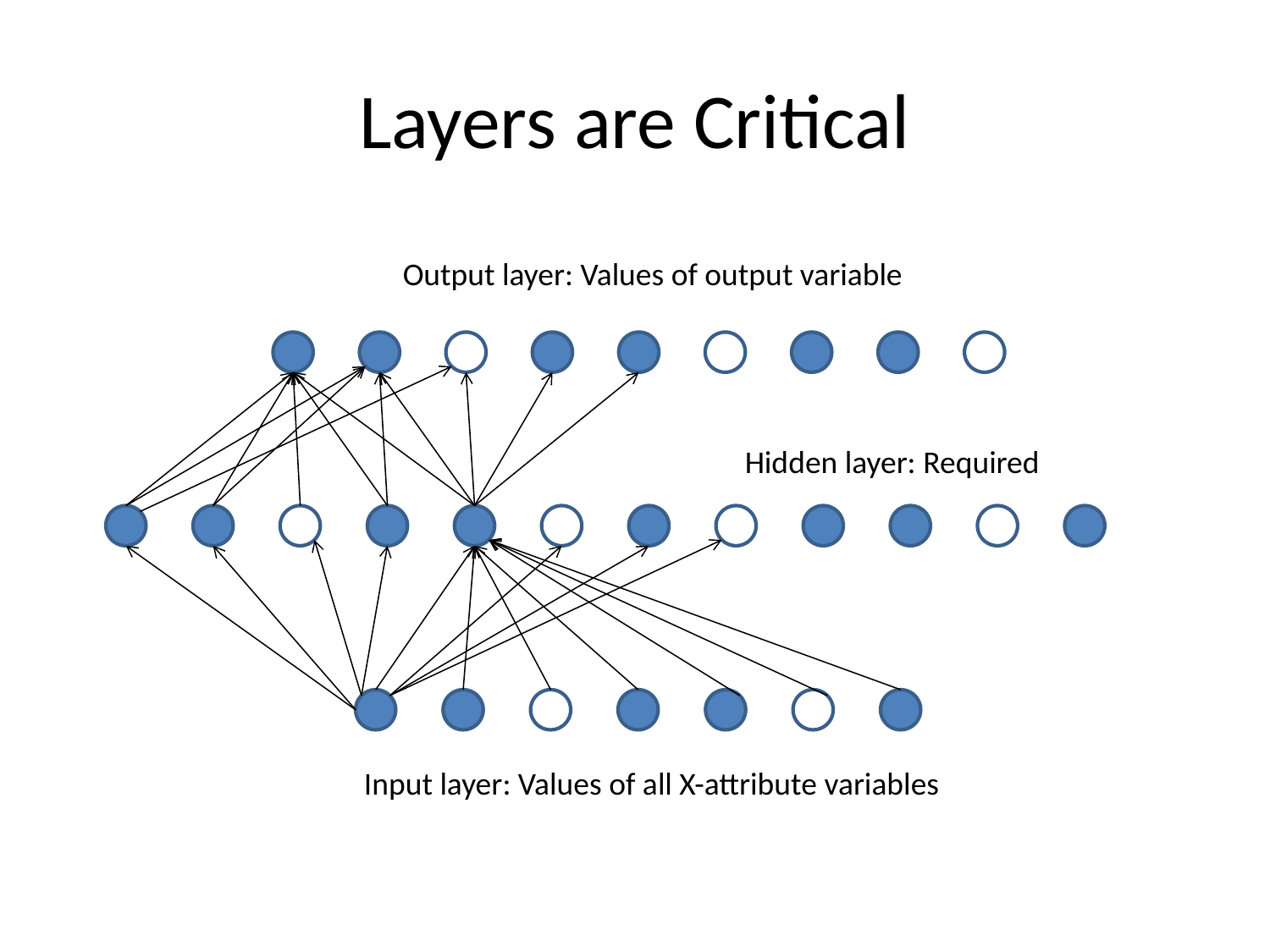

# Layers are Critical
Output layer: Values of output variable

Hidden layer: Required

Input layer: Values of all X-attribute variables